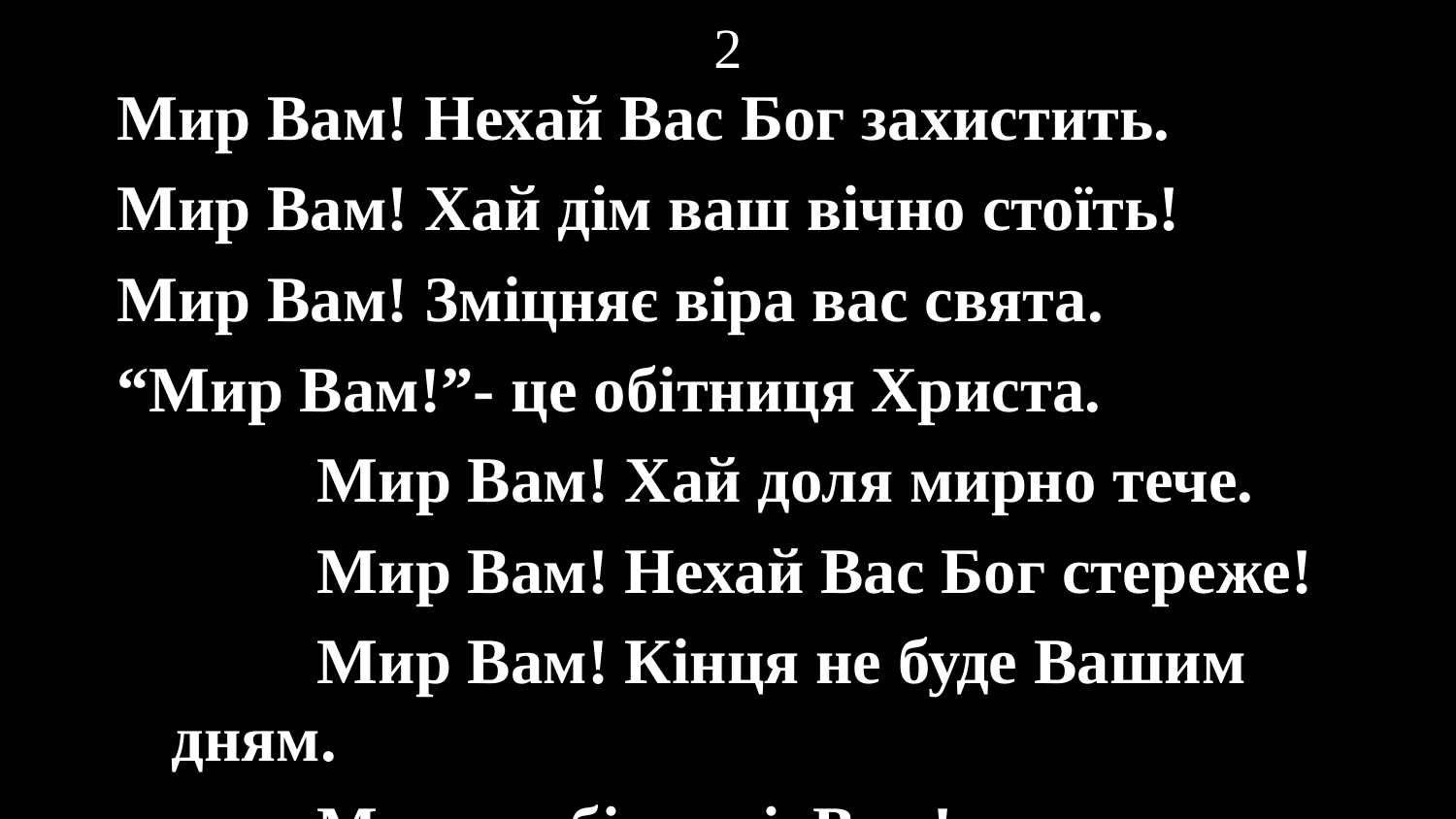

# 2
Мир Вам! Нехай Вас Бог захистить.
Мир Вам! Хай дім ваш вічно стоїть!
Мир Вам! Зміцняє віра вас свята.
“Мир Вам!”- це обітниця Христа.
		Мир Вам! Хай доля мирно тече.
		Мир Вам! Нехай Вас Бог стереже!
		Мир Вам! Кінця не буде Вашим дням.
		Мир, любі друзі, Вам!